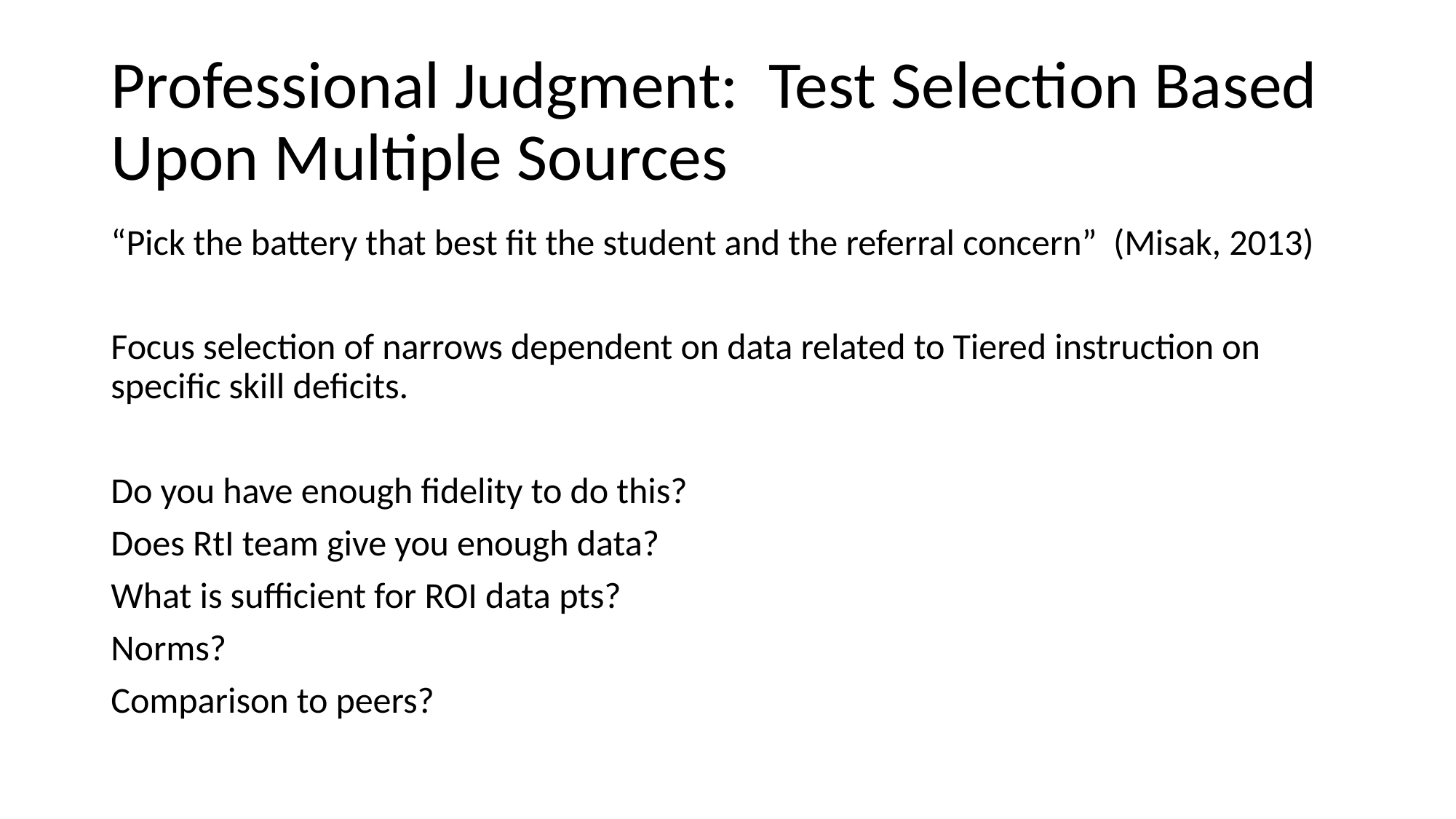

# Professional Judgment:  Test Selection Based Upon Multiple Sources
“Pick the battery that best fit the student and the referral concern”  (Misak, 2013)

Focus selection of narrows dependent on data related to Tiered instruction on specific skill deficits.

Do you have enough fidelity to do this?
Does RtI team give you enough data?
What is sufficient for ROI data pts?
Norms?
Comparison to peers?